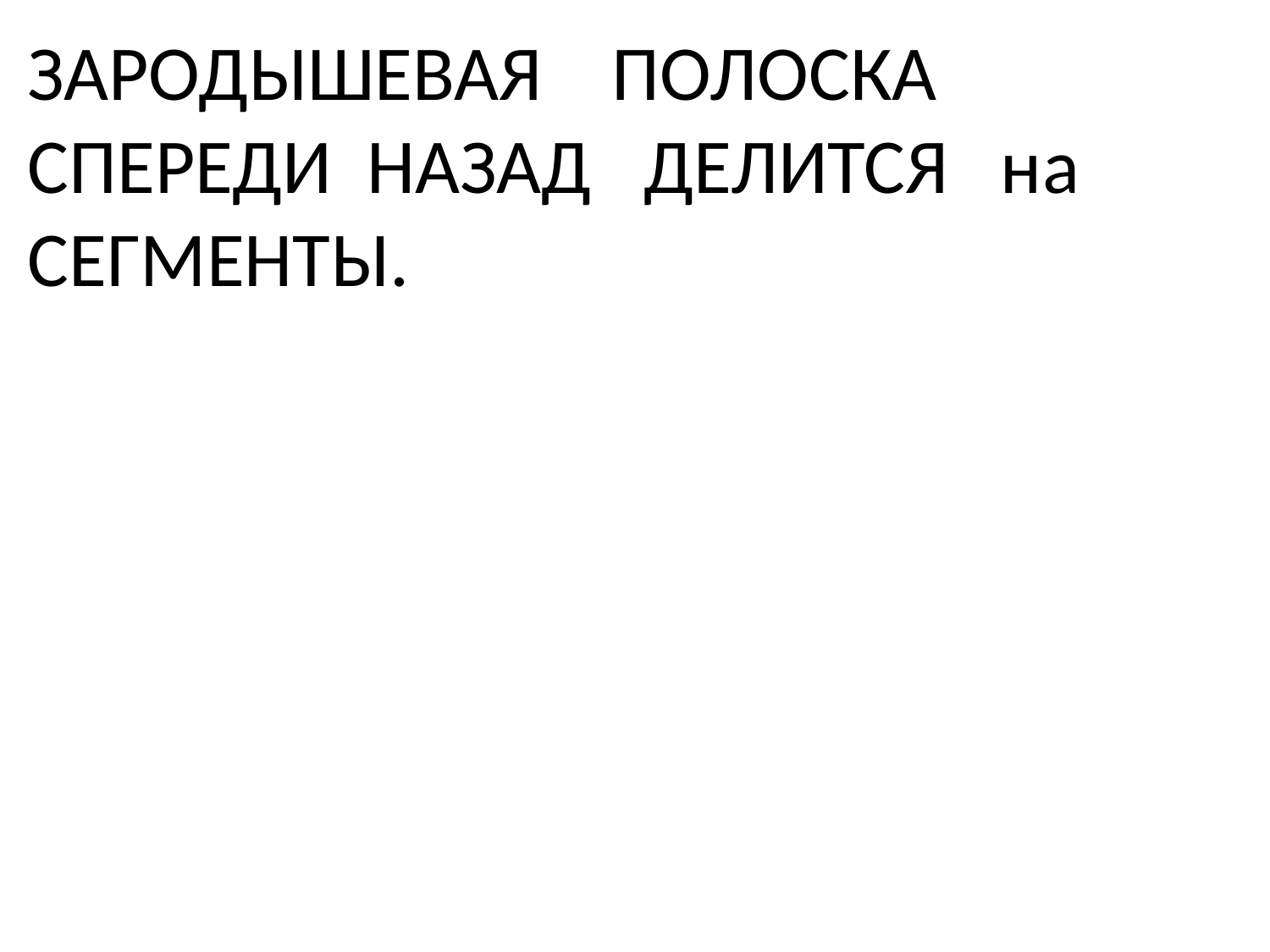

# ЗАРОДЫШЕВАЯ    ПОЛОСКА СПЕРЕДИ  НАЗАД   ДЕЛИТСЯ   на    СЕГМЕНТЫ.